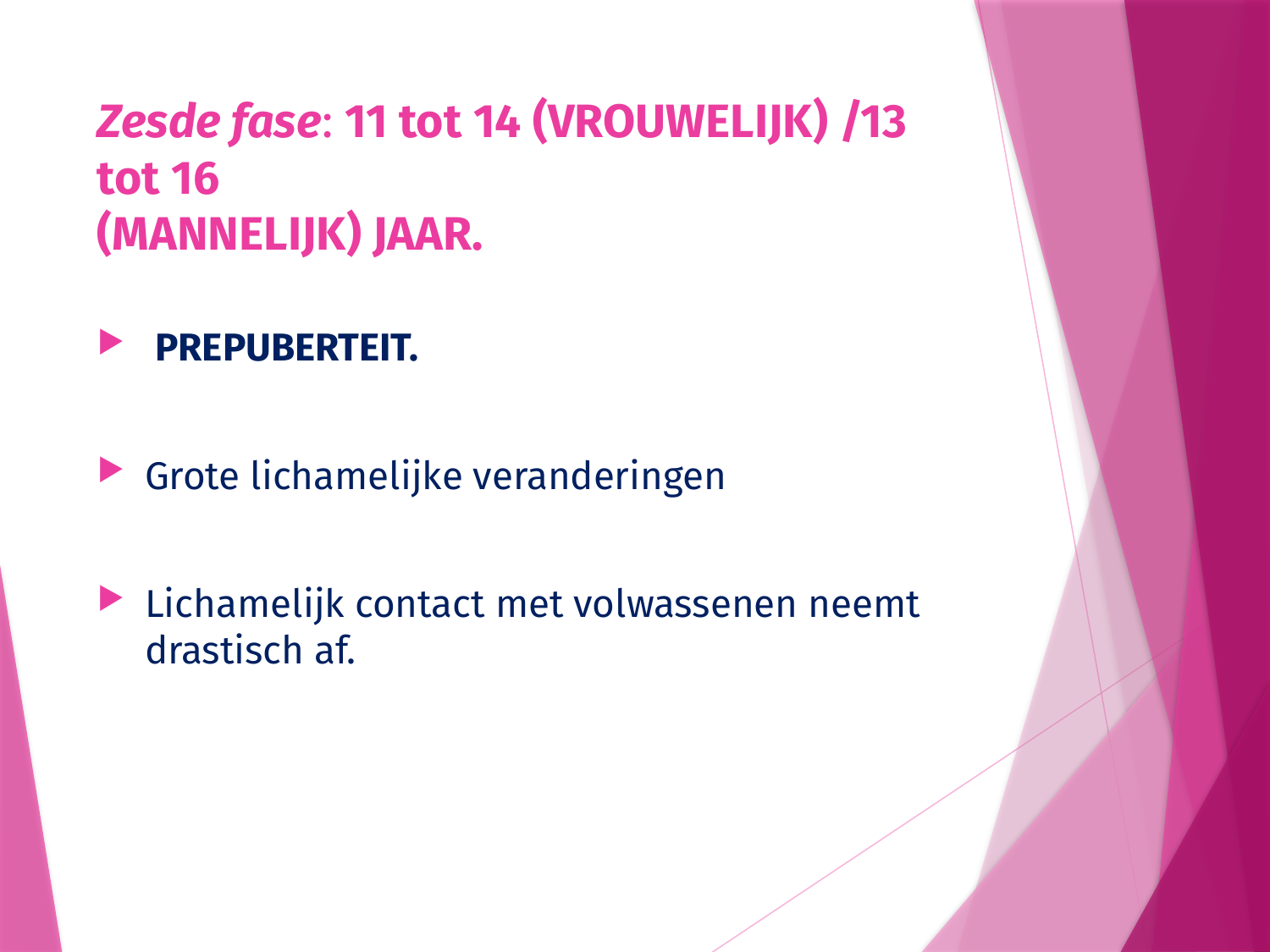

# Zesde fase: 11 tot 14 (VROUWELIJK) /13 tot 16 (MANNELIJK) JAAR.
 PREPUBERTEIT.

Grote lichamelijke veranderingen

Lichamelijk contact met volwassenen neemt drastisch af.